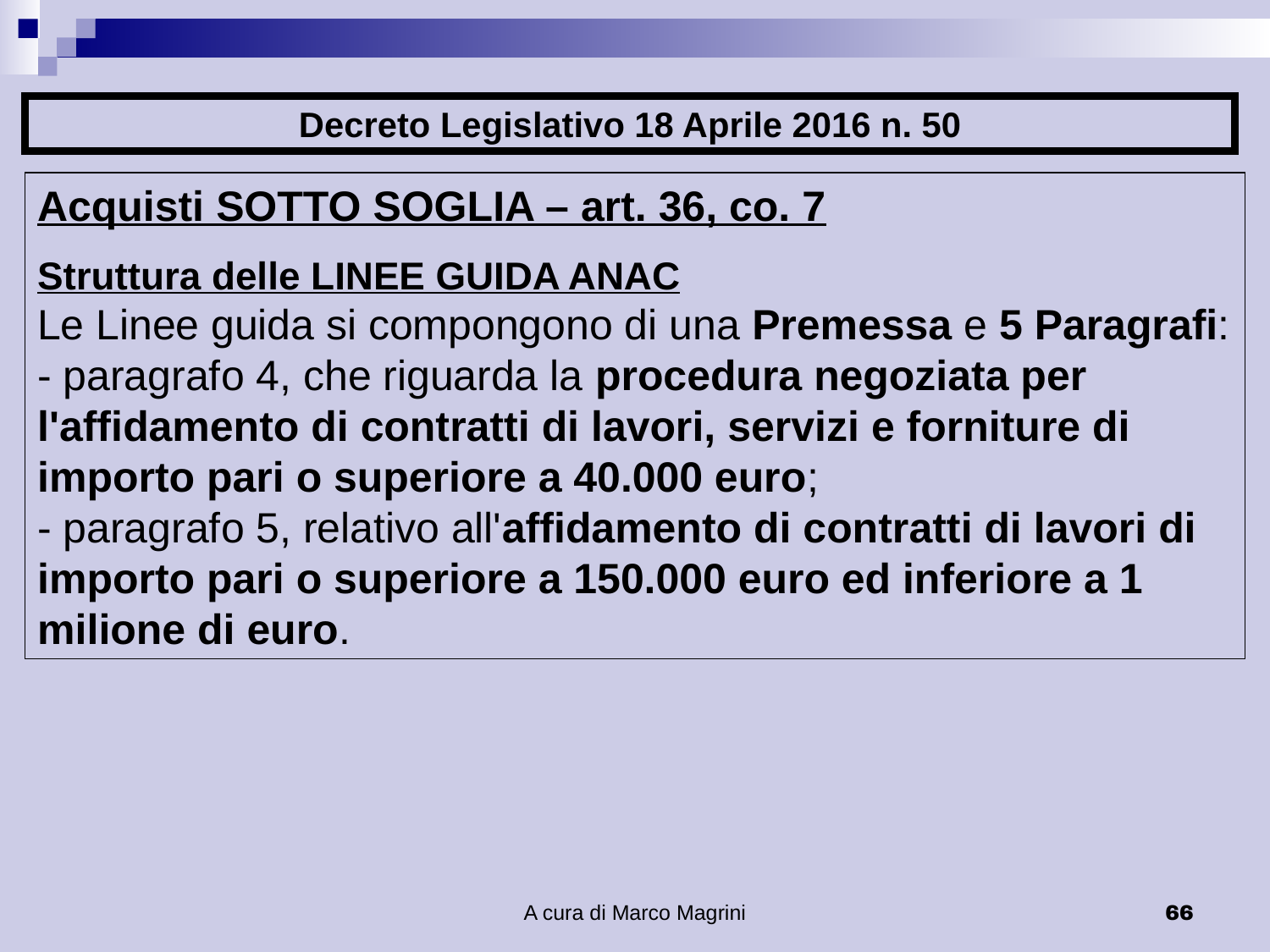

Decreto Legislativo 18 Aprile 2016 n. 50
Acquisti SOTTO SOGLIA – art. 36, co. 7

Struttura delle LINEE GUIDA ANAC
Le Linee guida si compongono di una Premessa e 5 Paragrafi:
- paragrafo 4, che riguarda la procedura negoziata per l'affidamento di contratti di lavori, servizi e forniture di importo pari o superiore a 40.000 euro;
- paragrafo 5, relativo all'affidamento di contratti di lavori di importo pari o superiore a 150.000 euro ed inferiore a 1 milione di euro.

A cura di Marco Magrini
66